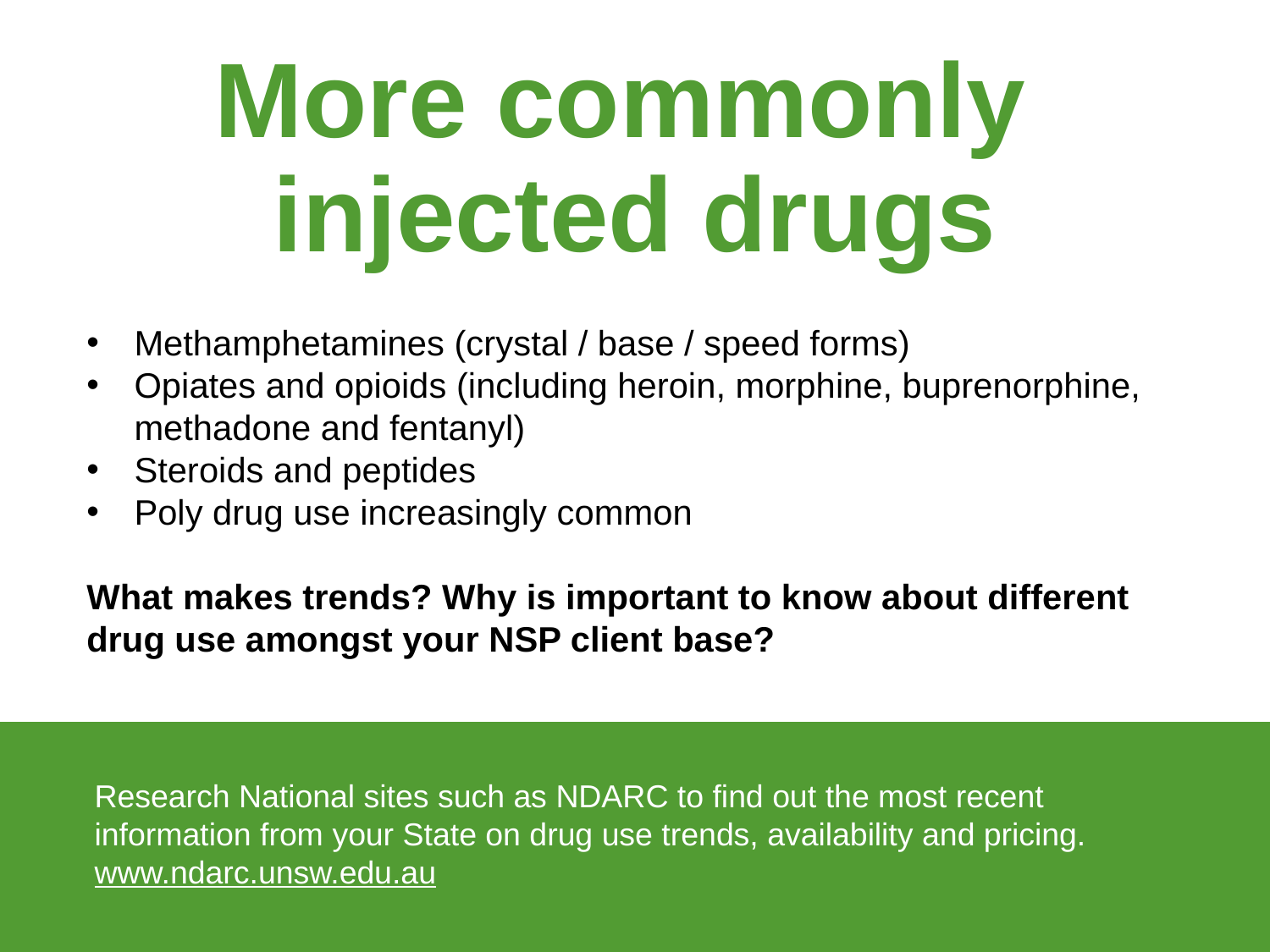

# More commonly injected drugs
Methamphetamines (crystal / base / speed forms)
Opiates and opioids (including heroin, morphine, buprenorphine, methadone and fentanyl)
Steroids and peptides
Poly drug use increasingly common

What makes trends? Why is important to know about different drug use amongst your NSP client base?

Research National sites such as NDARC to find out the most recent information from your State on drug use trends, availability and pricing.
www.ndarc.unsw.edu.au